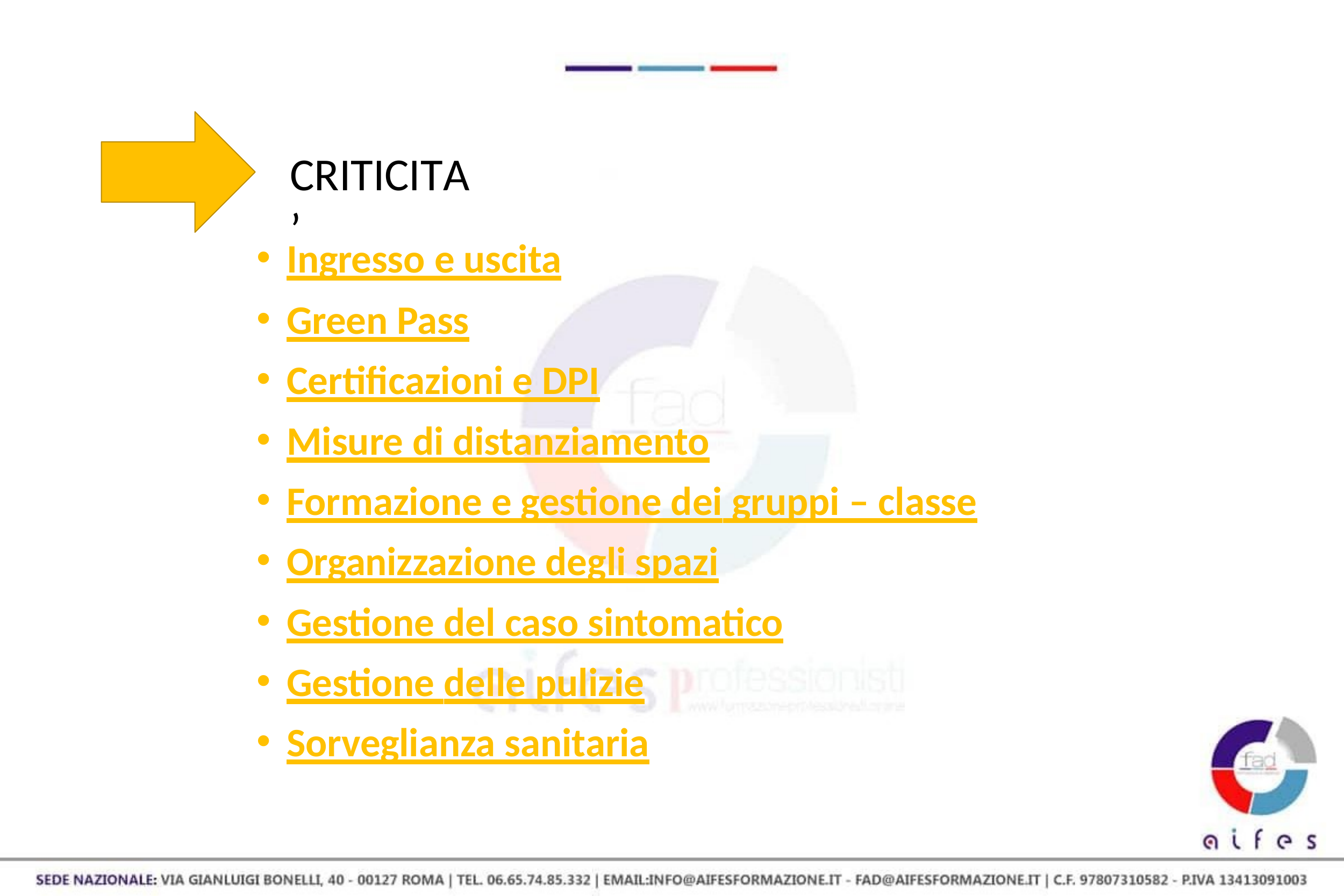

# CRITICITA’
Ingresso e uscita
Green Pass
Certificazioni e DPI
Misure di distanziamento
Formazione e gestione dei gruppi – classe
Organizzazione degli spazi
Gestione del caso sintomatico
Gestione delle pulizie
Sorveglianza sanitaria